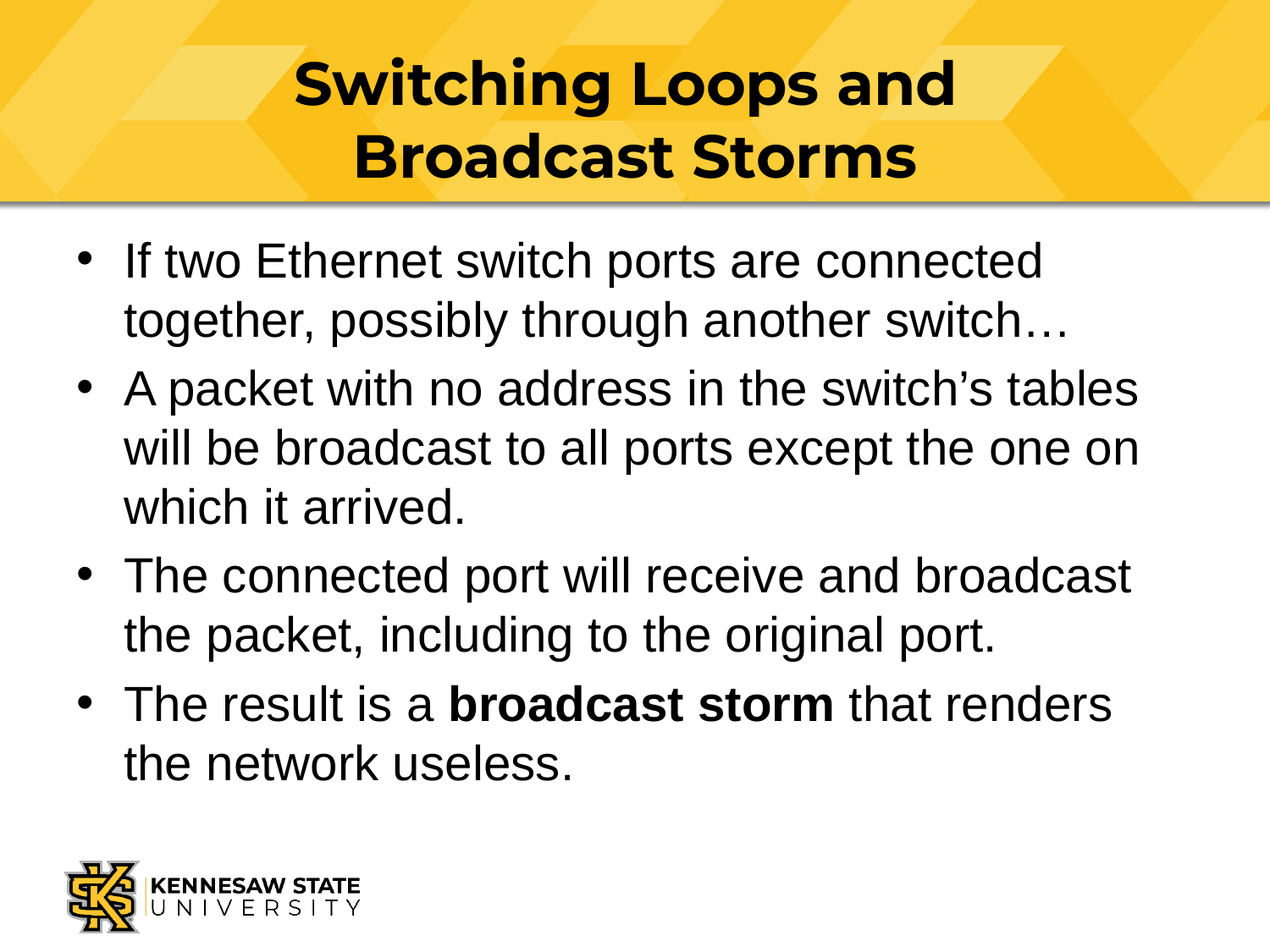

# Switching Loops and Broadcast Storms
If two Ethernet switch ports are connected together, possibly through another switch…
A packet with no address in the switch’s tables will be broadcast to all ports except the one on which it arrived.
The connected port will receive and broadcast the packet, including to the original port.
The result is a broadcast storm that renders the network useless.